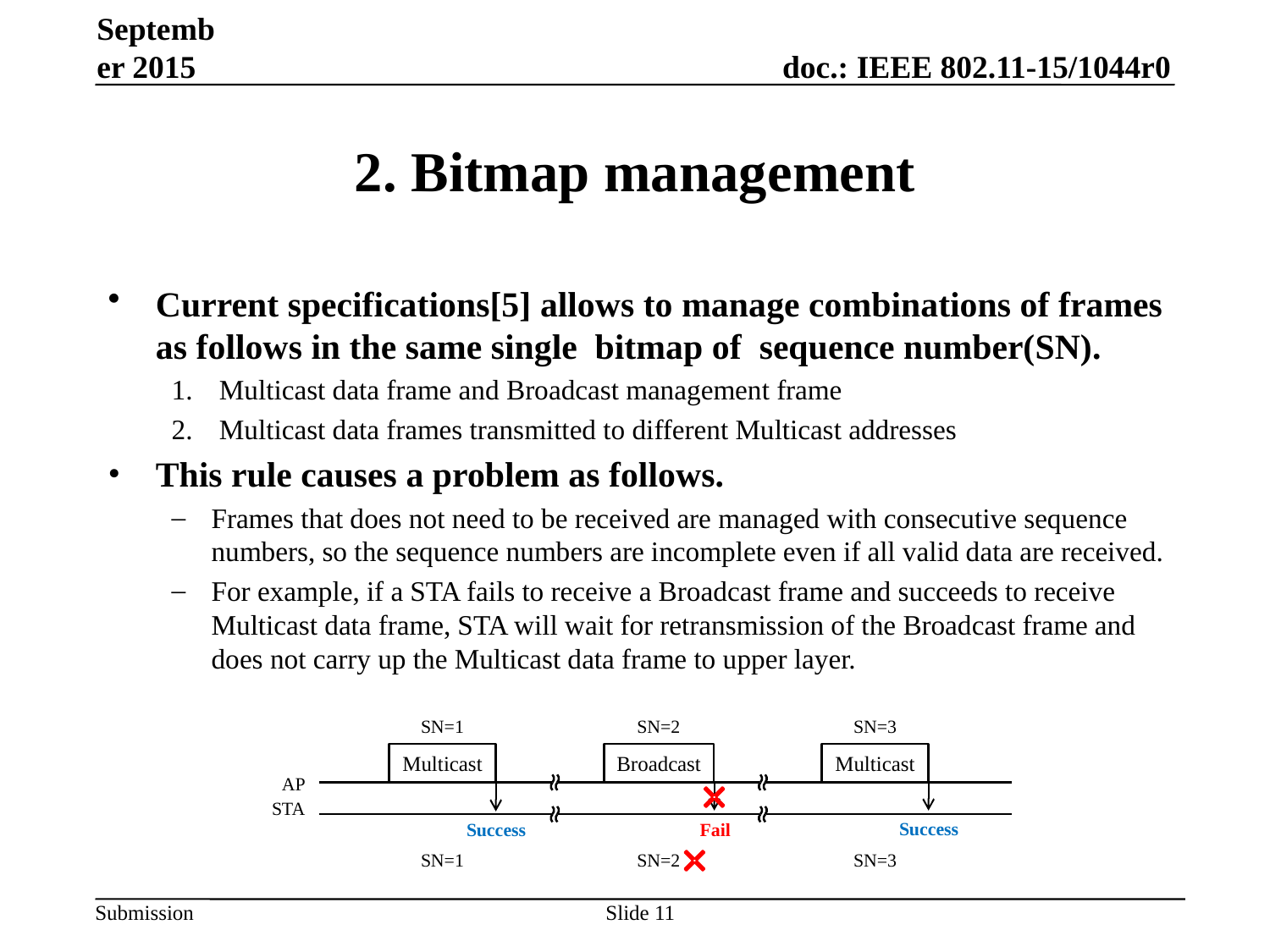

September 2015
# 2. Bitmap management
Current specifications[5] allows to manage combinations of frames as follows in the same single  bitmap of  sequence number(SN).
Multicast data frame and Broadcast management frame
Multicast data frames transmitted to different Multicast addresses
This rule causes a problem as follows.
Frames that does not need to be received are managed with consecutive sequence numbers, so the sequence numbers are incomplete even if all valid data are received.
For example, if a STA fails to receive a Broadcast frame and succeeds to receive Multicast data frame, STA will wait for retransmission of the Broadcast frame and does not carry up the Multicast data frame to upper layer.

SN=1
SN=2
SN=3
Multicast
Broadcast
Multicast
AP

STA

Success
Success
Fail
SN=1
SN=2
SN=3

Slide 11
Yusuke Tanaka, Sony Corporation